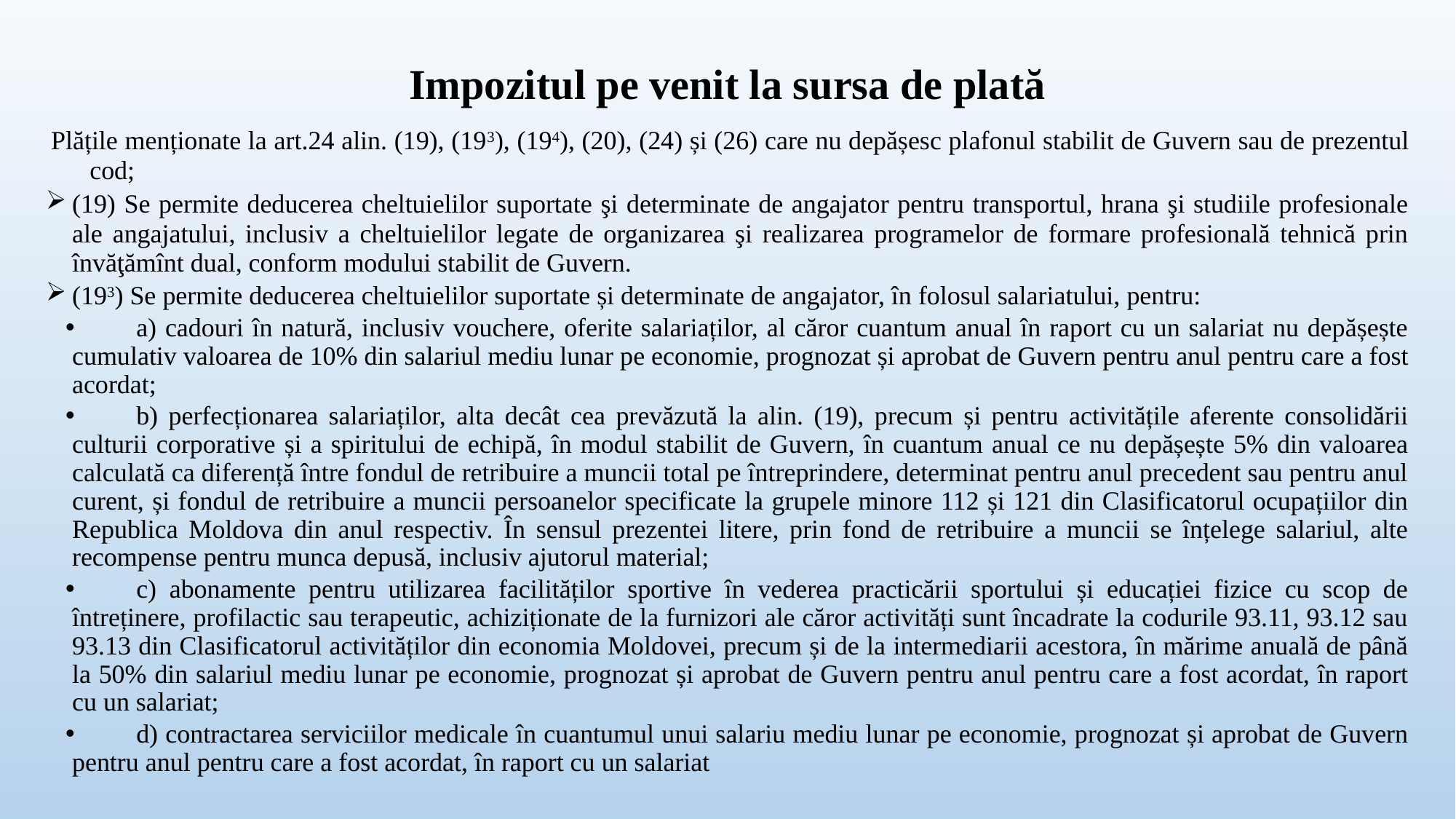

# Impozitul pe venit la sursa de plată
 Plățile menționate la art.24 alin. (19), (193), (194), (20), (24) și (26) care nu depășesc plafonul stabilit de Guvern sau de prezentul cod;
(19) Se permite deducerea cheltuielilor suportate şi determinate de angajator pentru transportul, hrana şi studiile profesionale ale angajatului, inclusiv a cheltuielilor legate de organizarea şi realizarea programelor de formare profesională tehnică prin învăţămînt dual, conform modului stabilit de Guvern.
(193) Se permite deducerea cheltuielilor suportate și determinate de angajator, în folosul salariatului, pentru:
a) cadouri în natură, inclusiv vouchere, oferite salariaților, al căror cuantum anual în raport cu un salariat nu depășește cumulativ valoarea de 10% din salariul mediu lunar pe economie, prognozat și aprobat de Guvern pentru anul pentru care a fost acordat;
b) perfecționarea salariaților, alta decât cea prevăzută la alin. (19), precum și pentru activitățile aferente consolidării culturii corporative și a spiritului de echipă, în modul stabilit de Guvern, în cuantum anual ce nu depășește 5% din valoarea calculată ca diferență între fondul de retribuire a muncii total pe întreprindere, determinat pentru anul precedent sau pentru anul curent, și fondul de retribuire a muncii persoanelor specificate la grupele minore 112 și 121 din Clasificatorul ocupațiilor din Republica Moldova din anul respectiv. În sensul prezentei litere, prin fond de retribuire a muncii se înțelege salariul, alte recompense pentru munca depusă, inclusiv ajutorul material;
c) abonamente pentru utilizarea facilităților sportive în vederea practicării sportului și educației fizice cu scop de întreținere, profilactic sau terapeutic, achiziționate de la furnizori ale căror activități sunt încadrate la codurile 93.11, 93.12 sau 93.13 din Clasificatorul activităților din economia Moldovei, precum și de la intermediarii acestora, în mărime anuală de până la 50% din salariul mediu lunar pe economie, prognozat și aprobat de Guvern pentru anul pentru care a fost acordat, în raport cu un salariat;
d) contractarea serviciilor medicale în cuantumul unui salariu mediu lunar pe economie, prognozat și aprobat de Guvern pentru anul pentru care a fost acordat, în raport cu un salariat